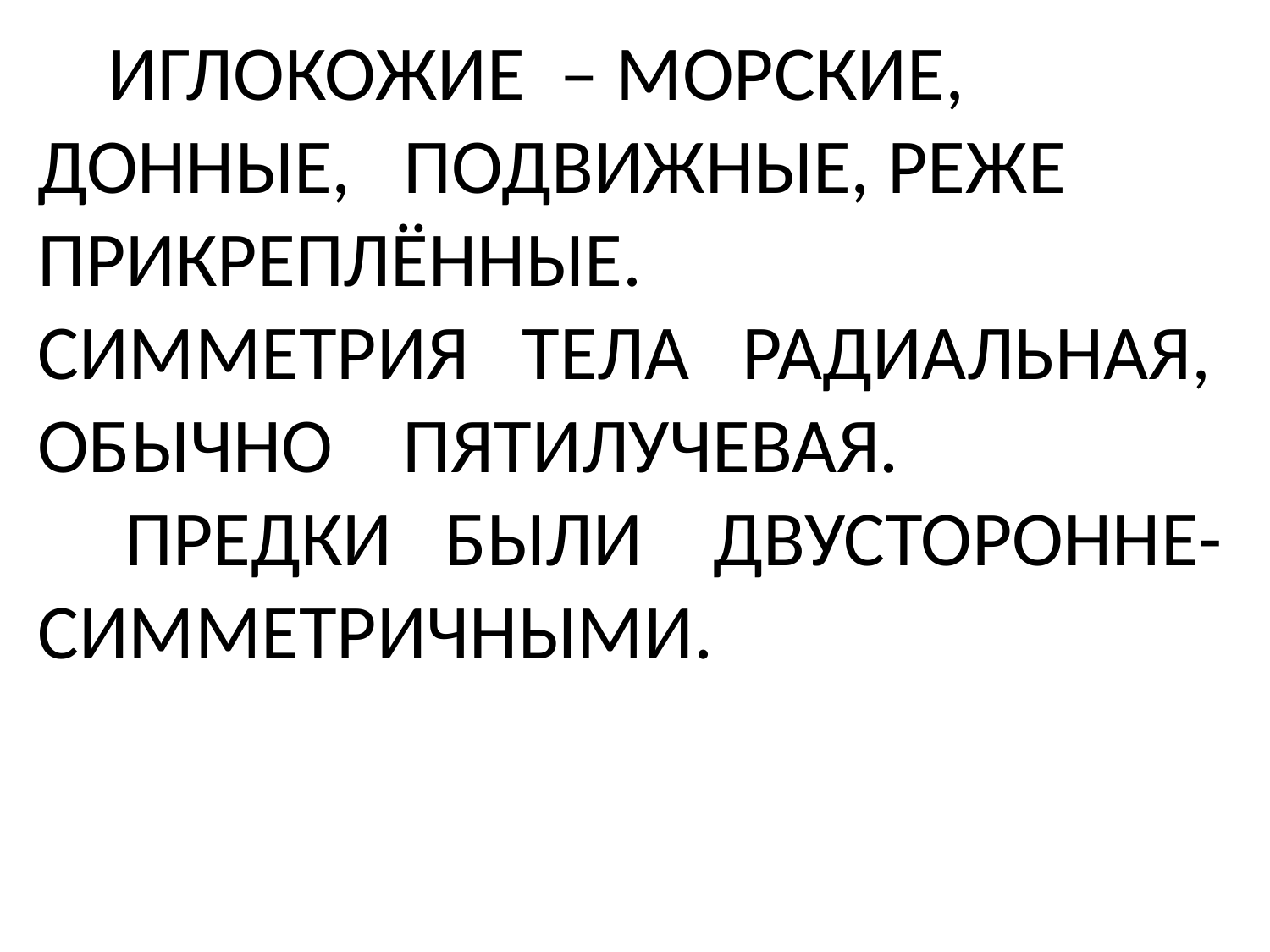

# ИГЛОКОЖИЕ  – МОРСКИЕ,   ДОННЫЕ,   ПОДВИЖНЫЕ, РЕЖЕ  ПРИКРЕПЛЁННЫЕ. СИММЕТРИЯ   ТЕЛА   РАДИАЛЬНАЯ, ОБЫЧНО    ПЯТИЛУЧЕВАЯ. ПРЕДКИ   БЫЛИ    ДВУСТОРОННЕ- СИММЕТРИЧНЫМИ.